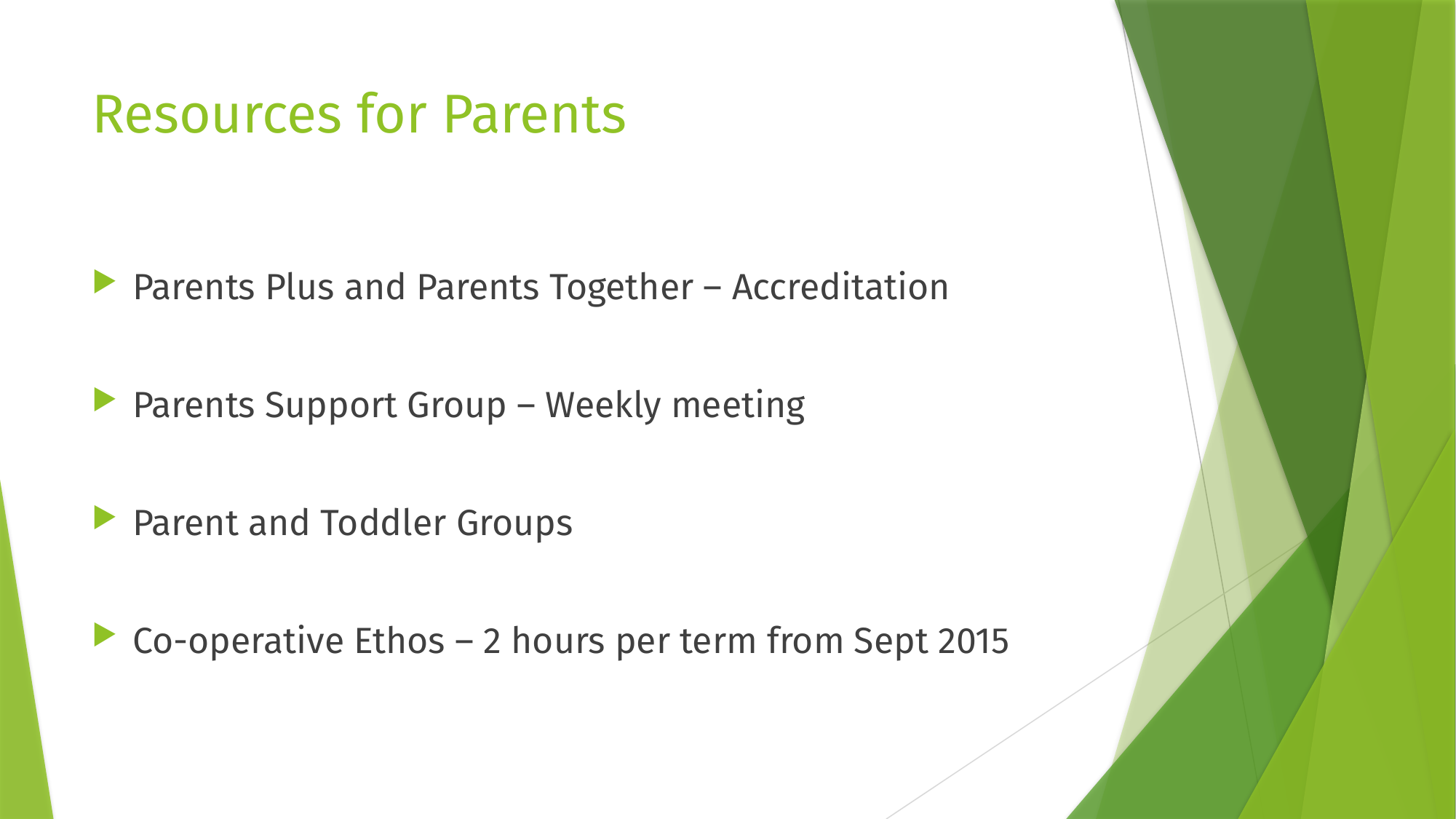

# Resources for Parents
Parents Plus and Parents Together – Accreditation

Parents Support Group – Weekly meeting

Parent and Toddler Groups

Co-operative Ethos – 2 hours per term from Sept 2015